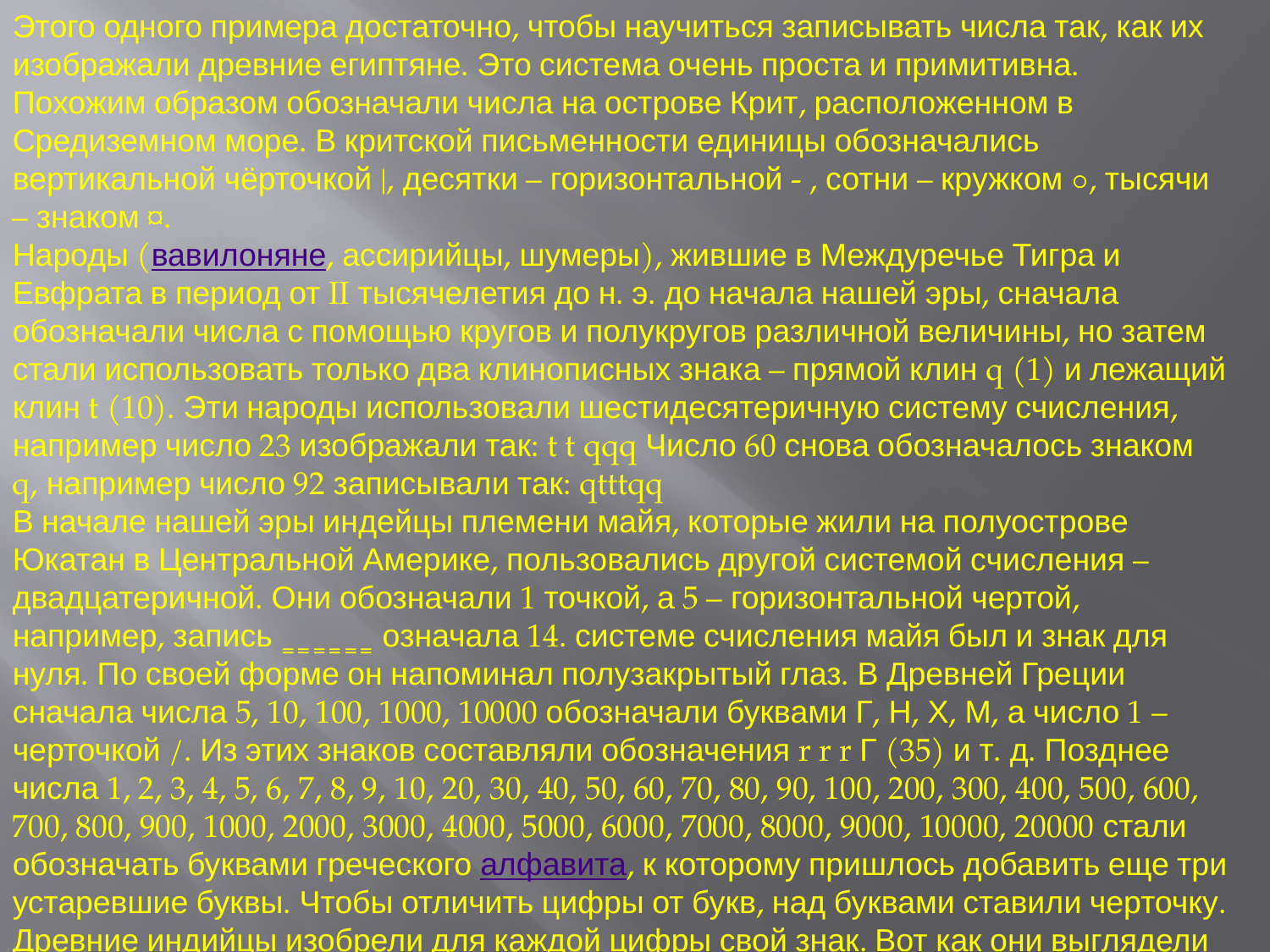

Этого одного примера достаточно, чтобы научиться записывать числа так, как их изображали древние египтяне. Это система очень проста и примитивна.
Похожим образом обозначали числа на острове Крит, расположенном в Средиземном море. В критской письменности единицы обозначались вертикальной чёрточкой |, десятки – горизонтальной - , сотни – кружком ◦, тысячи – знаком ¤.
Народы (вавилоняне, ассирийцы, шумеры), жившие в Междуречье Тигра и Евфрата в период от II тысячелетия до н. э. до начала нашей эры, сначала обозначали числа с помощью кругов и полукругов различной величины, но затем стали использовать только два клинописных знака – прямой клин q (1) и лежащий клин t (10). Эти народы использовали шестидесятеричную систему счисления, например число 23 изображали так: t t qqq Число 60 снова обозначалось знаком q, например число 92 записывали так: qtttqq
В начале нашей эры индейцы племени майя, которые жили на полуострове Юкатан в Центральной Америке, пользовались другой системой счисления – двадцатеричной. Они обозначали 1 точкой, а 5 – горизонтальной чертой, например, запись ‗‗‗‗‗‗ означала 14. системе счисления майя был и знак для нуля. По своей форме он напоминал полузакрытый глаз. В Древней Греции сначала числа 5, 10, 100, 1000, 10000 обозначали буквами Г, Н, Х, М, а число 1 – черточкой /. Из этих знаков составляли обозначения r r r Г (35) и т. д. Позднее числа 1, 2, 3, 4, 5, 6, 7, 8, 9, 10, 20, 30, 40, 50, 60, 70, 80, 90, 100, 200, 300, 400, 500, 600, 700, 800, 900, 1000, 2000, 3000, 4000, 5000, 6000, 7000, 8000, 9000, 10000, 20000 стали обозначать буквами греческого алфавита, к которому пришлось добавить еще три устаревшие буквы. Чтобы отличить цифры от букв, над буквами ставили черточку.
Древние индийцы изобрели для каждой цифры свой знак. Вот как они выглядели (Рис.5):